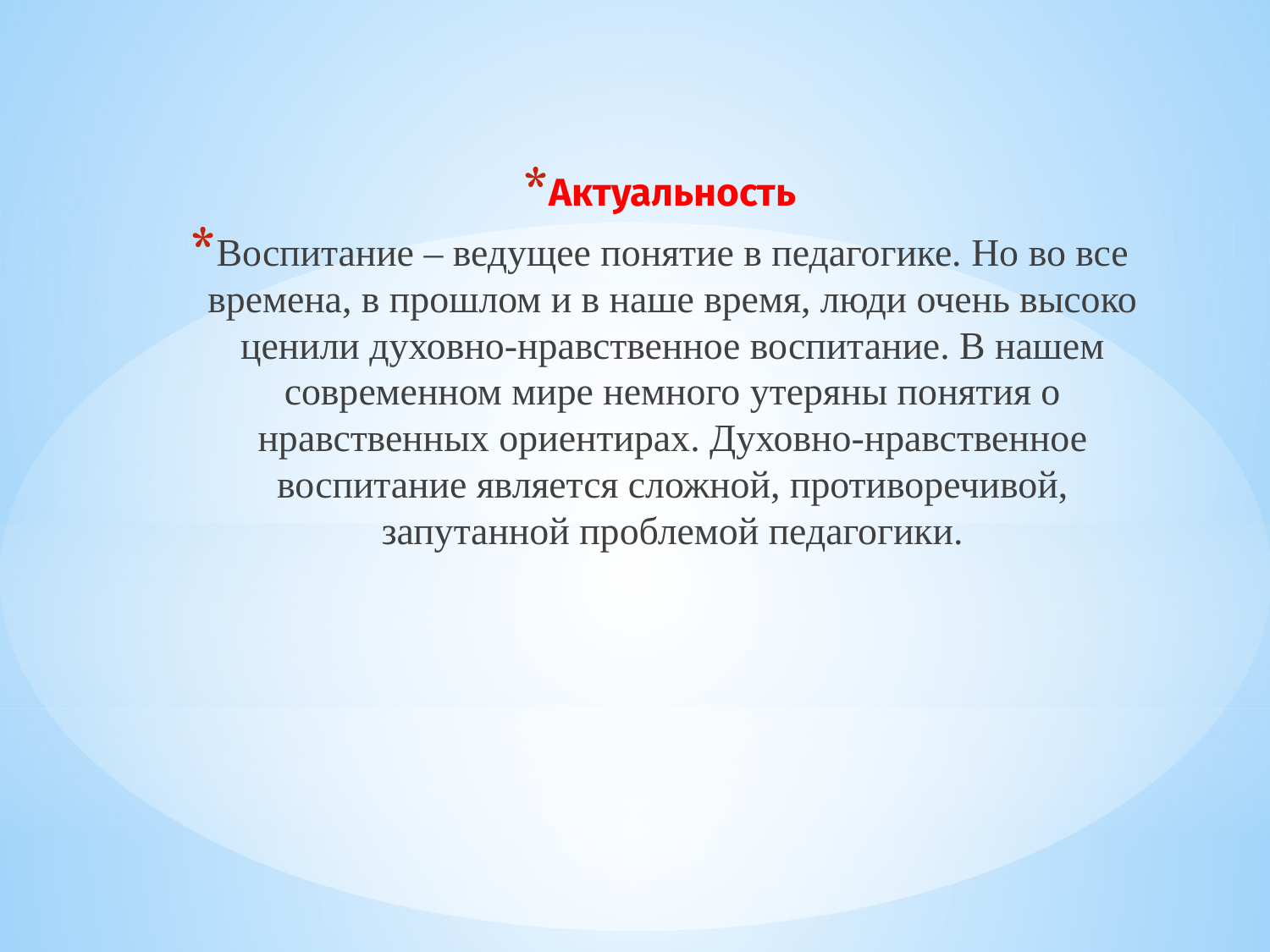

Актуальность
Воспитание – ведущее понятие в педагогике. Но во все времена, в прошлом и в наше время, люди очень высоко ценили духовно-нравственное воспитание. В нашем современном мире немного утеряны понятия о нравственных ориентирах. Духовно-нравственное воспитание является сложной, противоречивой, запутанной проблемой педагогики.